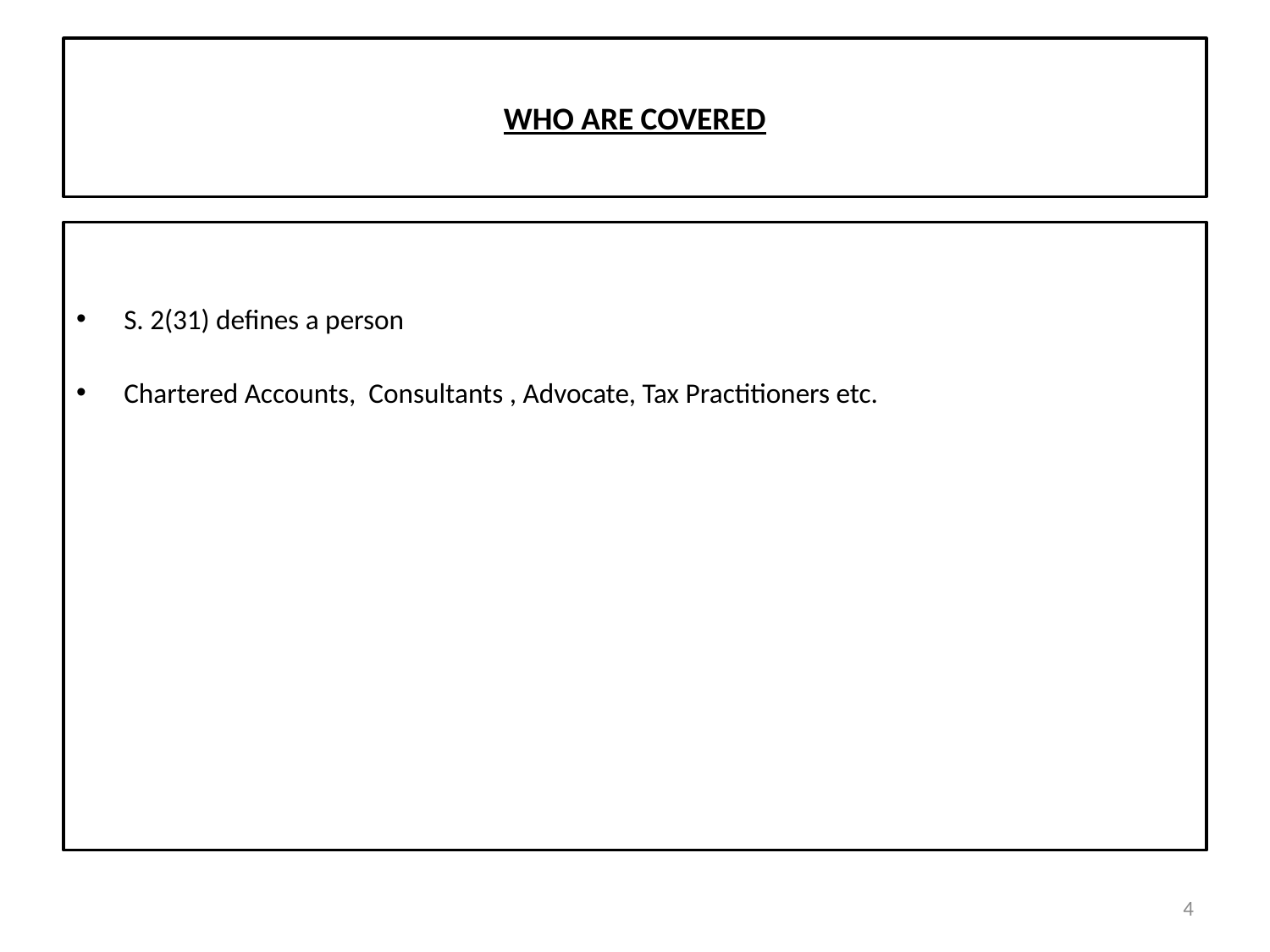

# WHO ARE COVERED

S. 2(31) defines a person
Chartered Accounts,  Consultants , Advocate, Tax Practitioners etc.
4